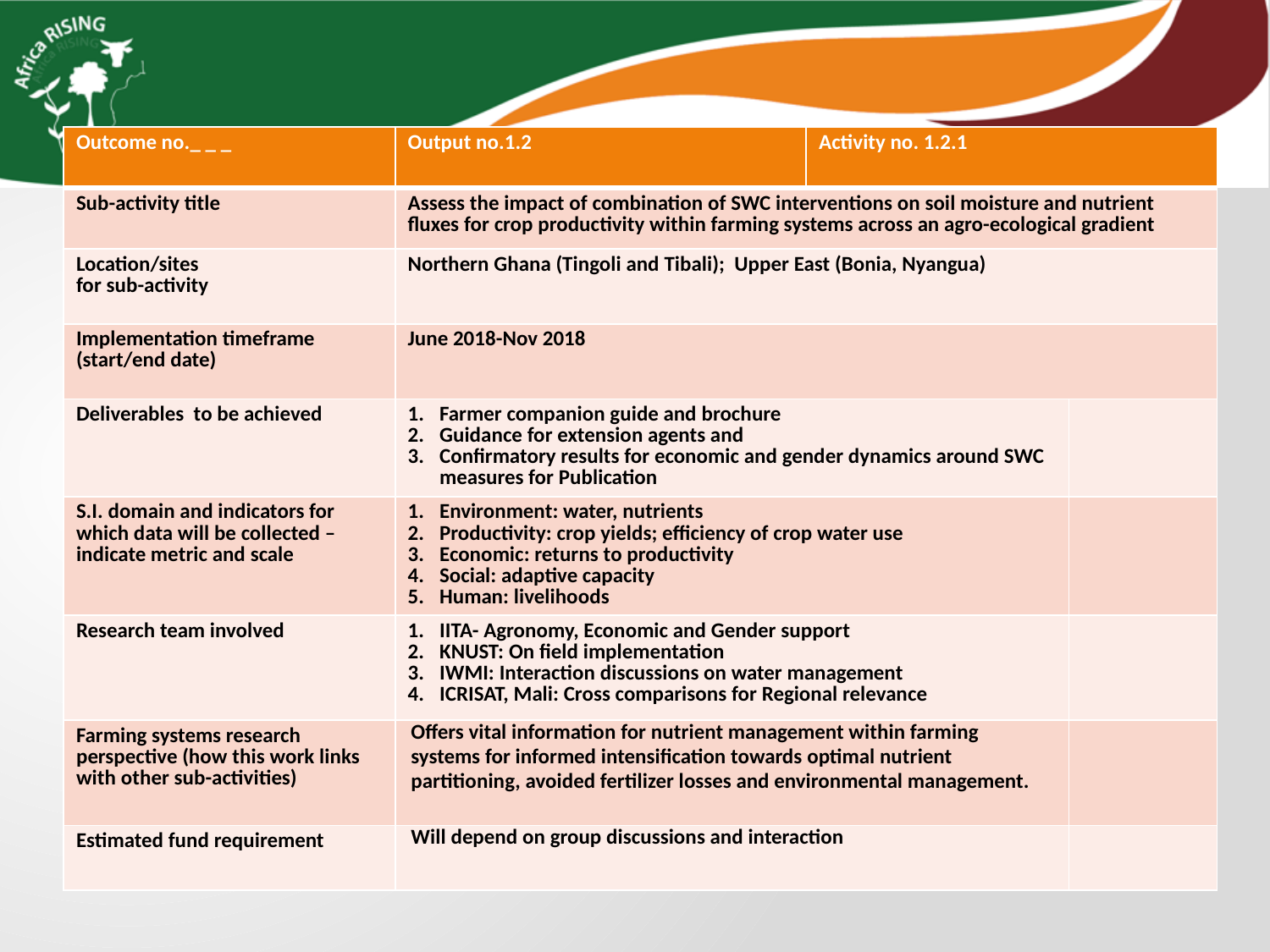

| Outcome no.\_ \_ \_ | Output no.1.2 | Activity no. 1.2.1 |  |
| --- | --- | --- | --- |
| Sub-activity title | Assess the impact of combination of SWC interventions on soil moisture and nutrient fluxes for crop productivity within farming systems across an agro-ecological gradient |  |  |
| Location/sites for sub-activity | Northern Ghana (Tingoli and Tibali); Upper East (Bonia, Nyangua) |  |  |
| Implementation timeframe (start/end date) | June 2018-Nov 2018 |  |  |
| Deliverables to be achieved | Farmer companion guide and brochure Guidance for extension agents and Confirmatory results for economic and gender dynamics around SWC measures for Publication |  |  |
| S.I. domain and indicators for which data will be collected – indicate metric and scale | Environment: water, nutrients Productivity: crop yields; efficiency of crop water use Economic: returns to productivity Social: adaptive capacity Human: livelihoods |  |  |
| Research team involved | IITA- Agronomy, Economic and Gender support KNUST: On field implementation IWMI: Interaction discussions on water management ICRISAT, Mali: Cross comparisons for Regional relevance |  |  |
| Farming systems research perspective (how this work links with other sub-activities) | Offers vital information for nutrient management within farming systems for informed intensification towards optimal nutrient partitioning, avoided fertilizer losses and environmental management. |  |  |
| Estimated fund requirement | Will depend on group discussions and interaction |  |  |